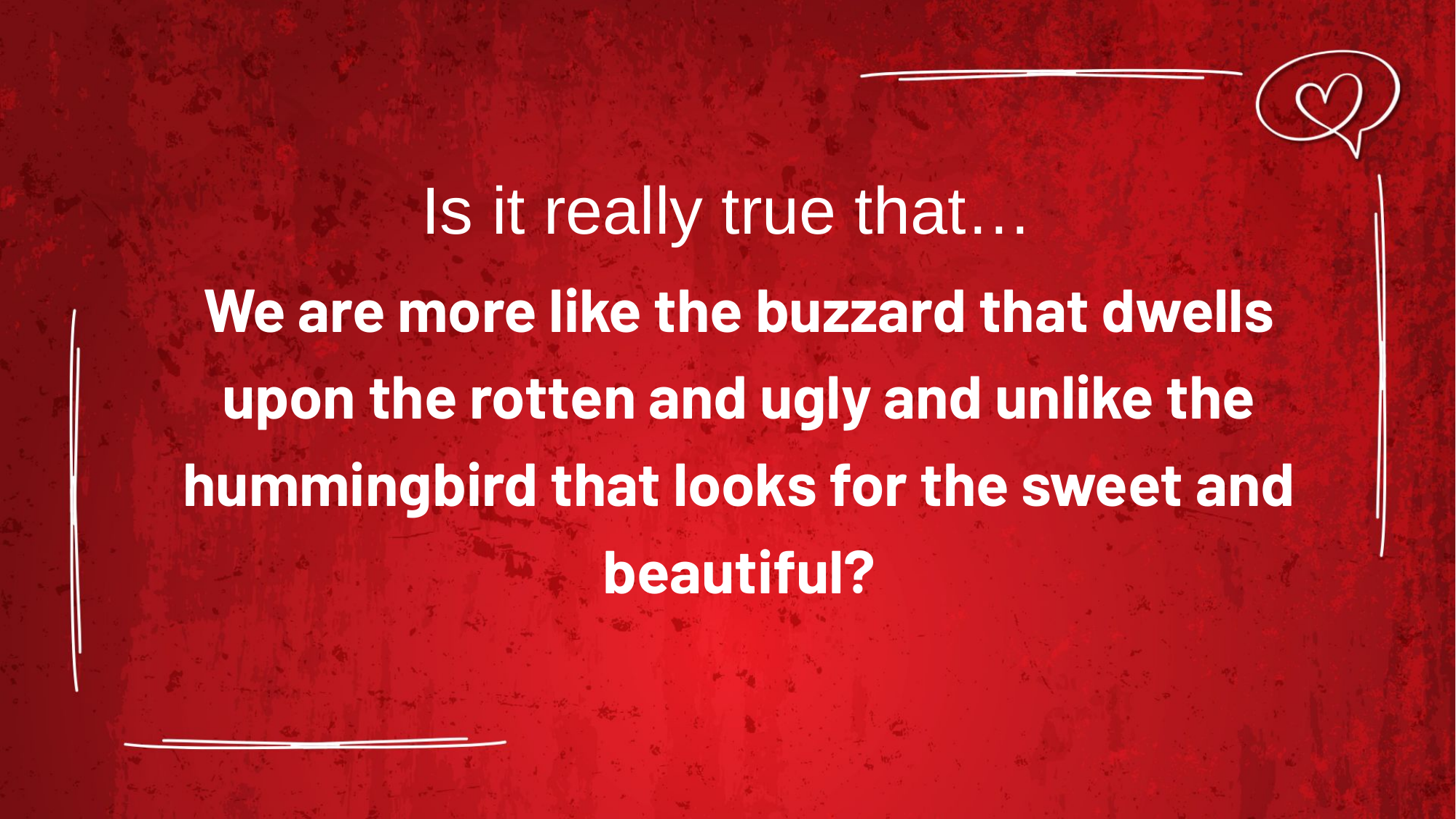

# Is it really true that…
We are more like the buzzard that dwells upon the rotten and ugly and unlike the hummingbird that looks for the sweet and beautiful?